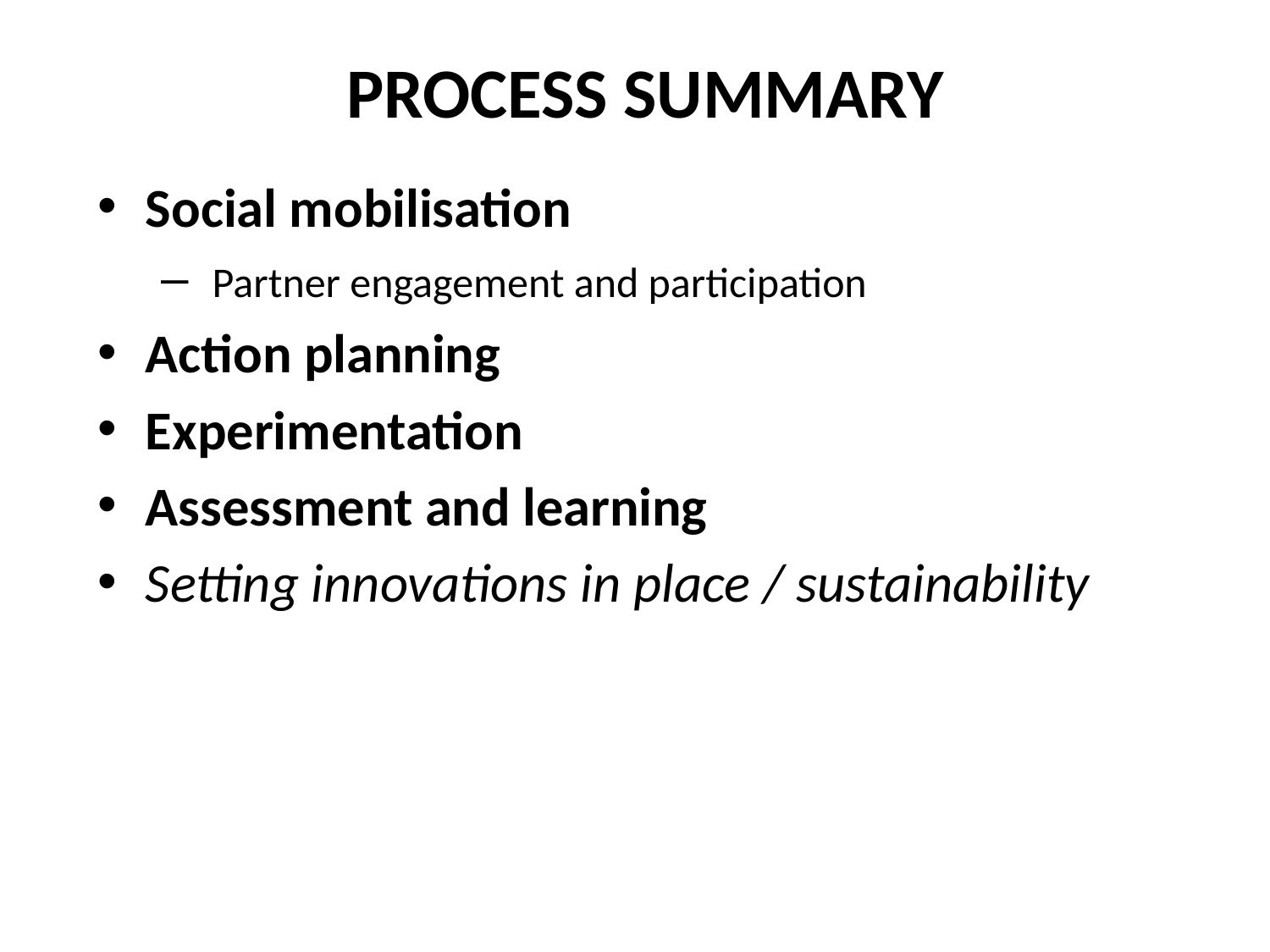

# PROCESS SUMMARY
Social mobilisation
 Partner engagement and participation
Action planning
Experimentation
Assessment and learning
Setting innovations in place / sustainability